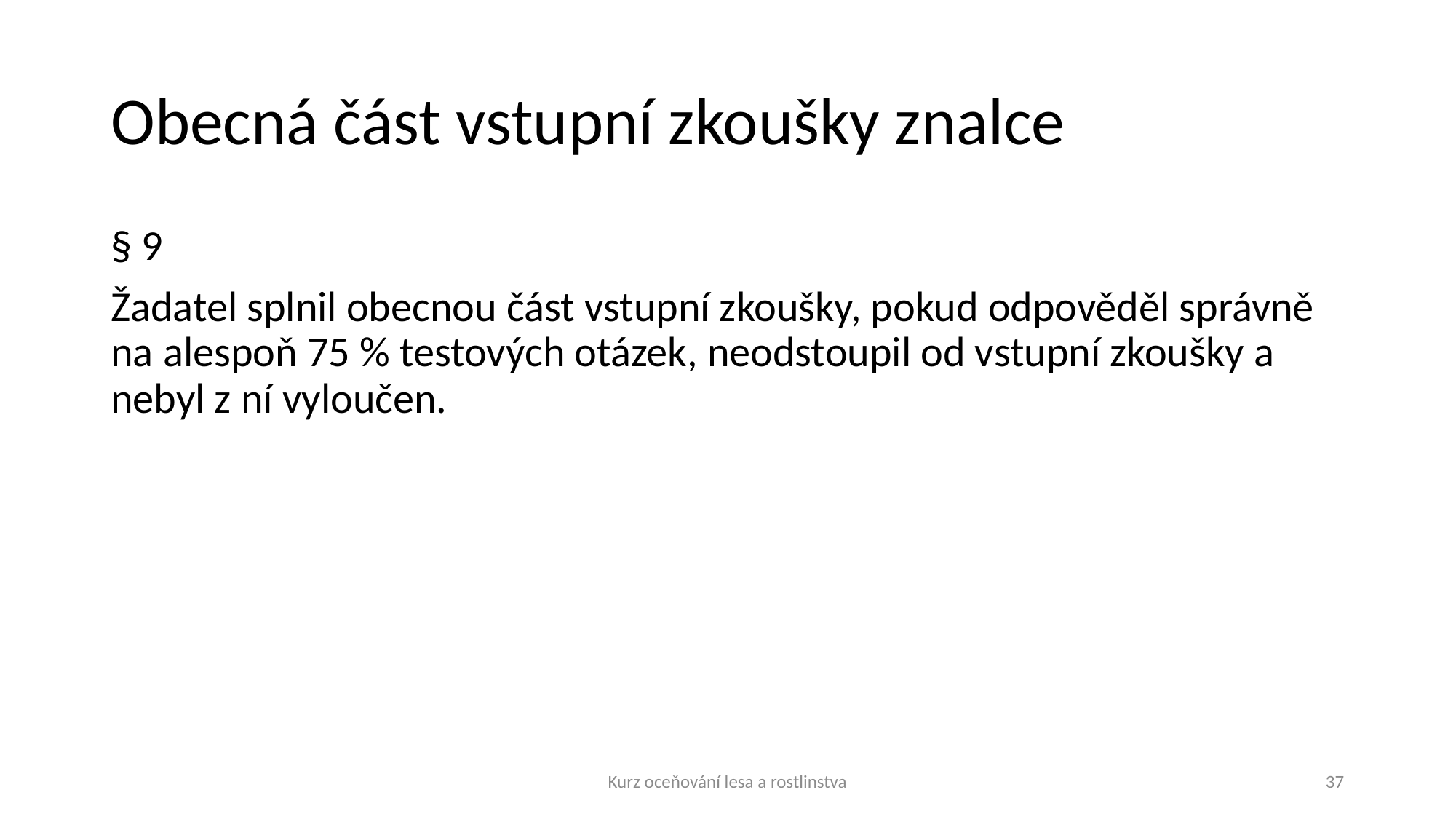

# Obecná část vstupní zkoušky znalce
§ 9
Žadatel splnil obecnou část vstupní zkoušky, pokud odpověděl správně na alespoň 75 % testových otázek, neodstoupil od vstupní zkoušky a nebyl z ní vyloučen.
Kurz oceňování lesa a rostlinstva
37